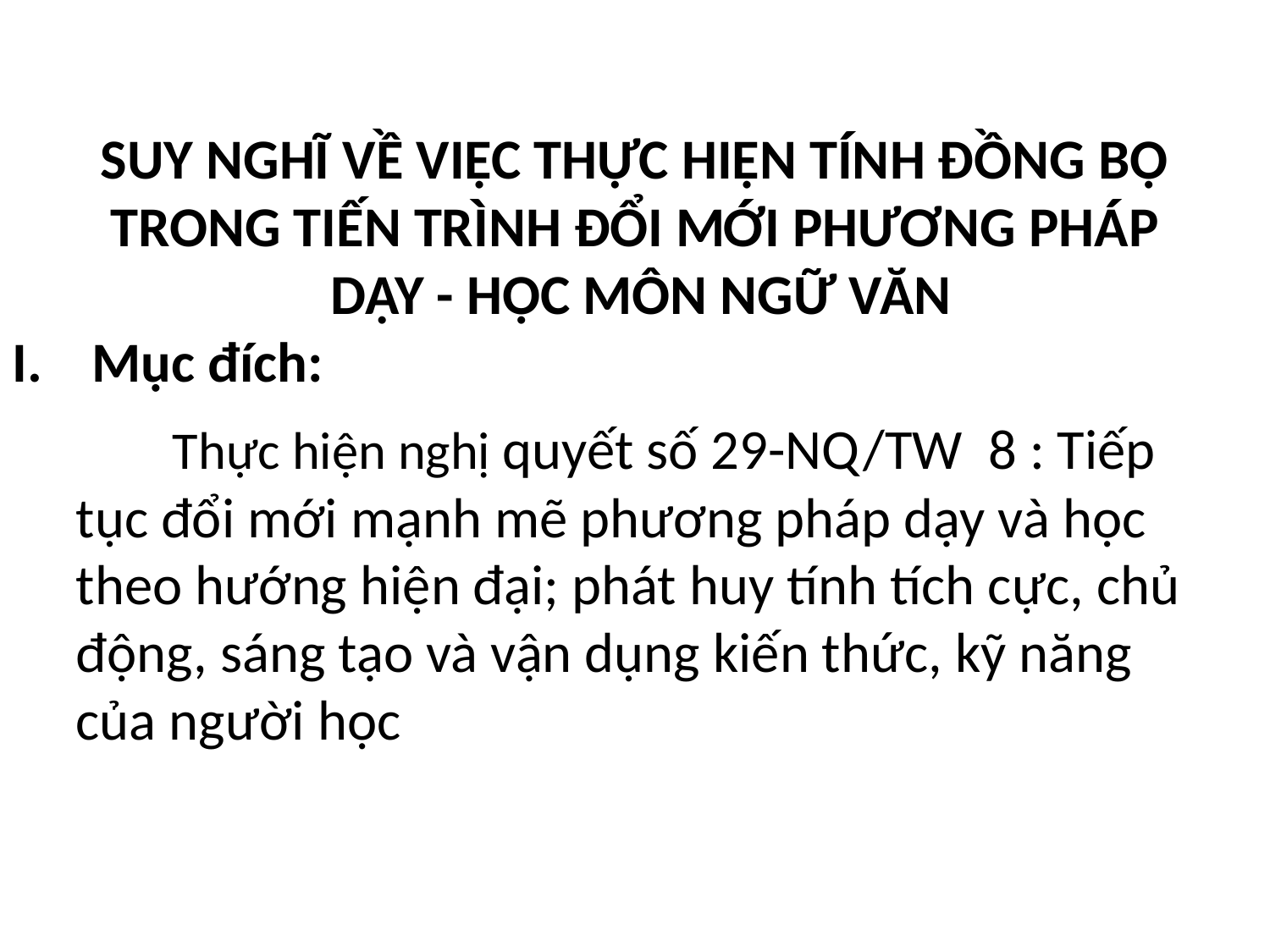

SUY NGHĨ VỀ VIỆC THỰC HIỆN TÍNH ĐỒNG BỘ TRONG TIẾN TRÌNH ĐỔI MỚI PHƯƠNG PHÁP
 DẠY - HỌC MÔN NGỮ VĂN
Mục đích:

        Thực hiện nghị quyết số 29-NQ/TW  8 : Tiếp tục đổi mới mạnh mẽ phương pháp dạy và học theo hướng hiện đại; phát huy tính tích cực, chủ động, sáng tạo và vận dụng kiến thức, kỹ năng của người học